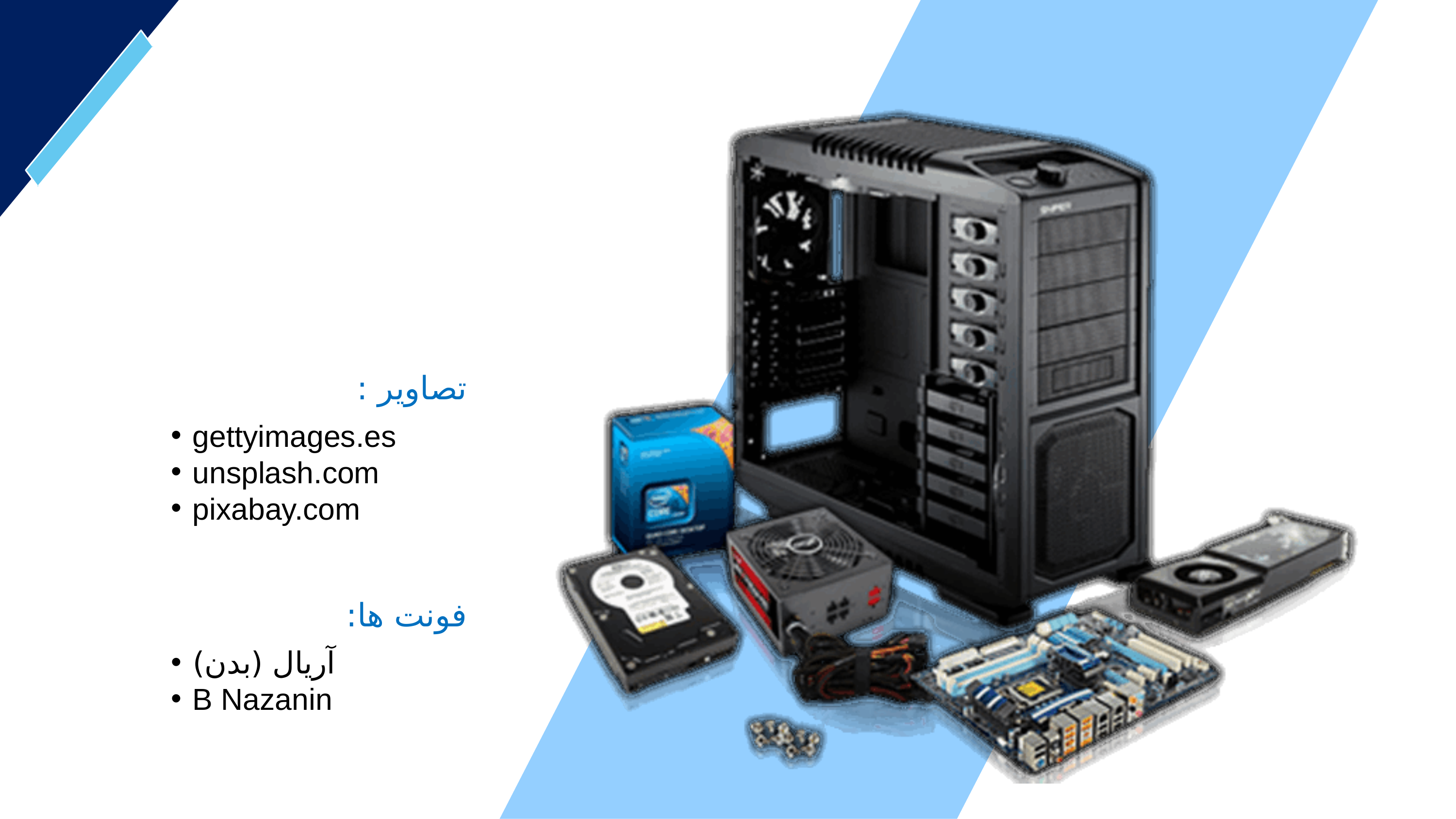

تصاویر :
gettyimages.es
unsplash.com
pixabay.com
فونت ها:
آریال (بدن)
B Nazanin